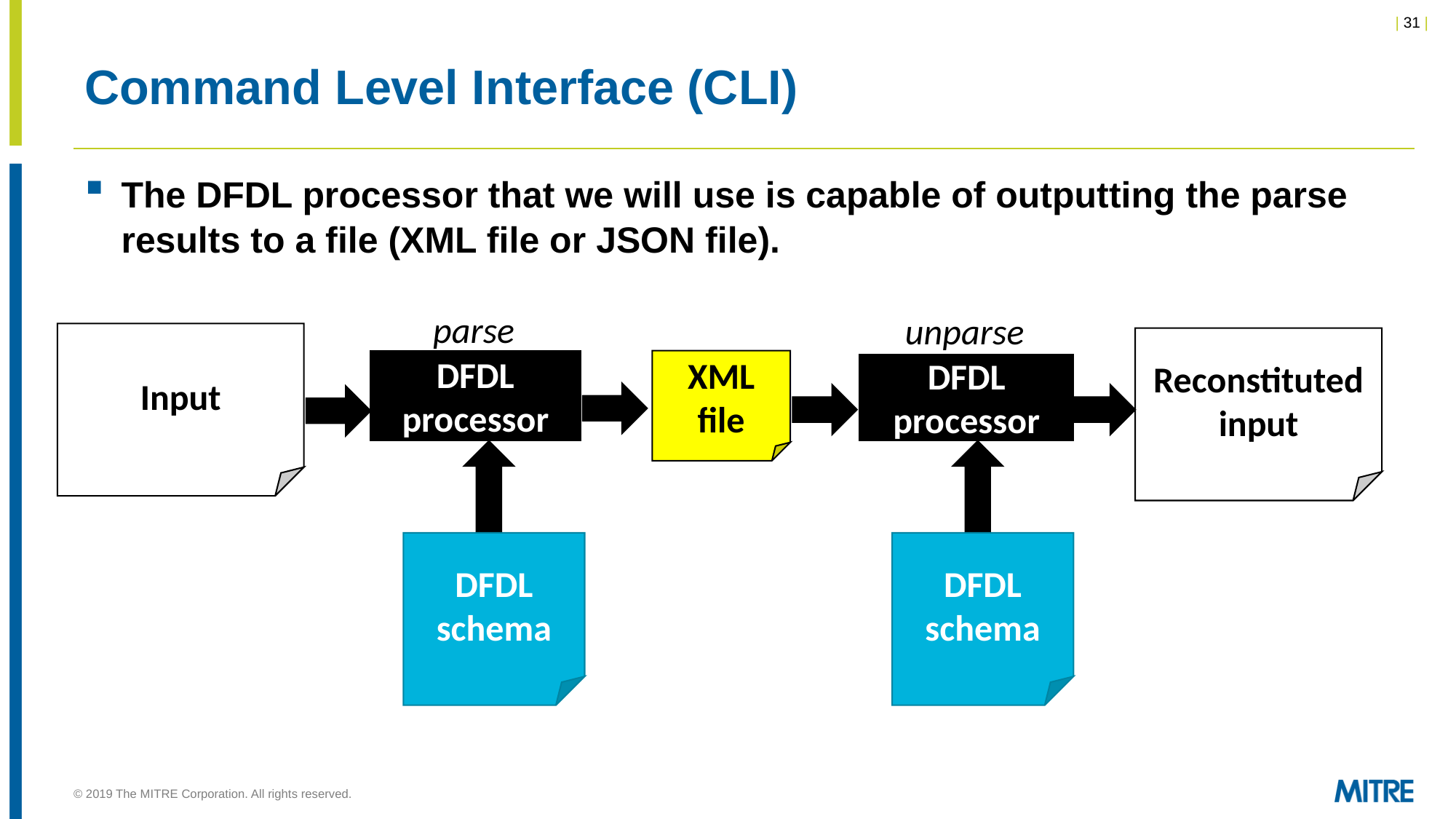

# Command Level Interface (CLI)
The DFDL processor that we will use is capable of outputting the parse results to a file (XML file or JSON file).
parse
unparse
Input
Reconstituted
input
DFDL processor
XML
file
DFDL processor

DFDL
schema
DFDL
schema
© 2019 The MITRE Corporation. All rights reserved.